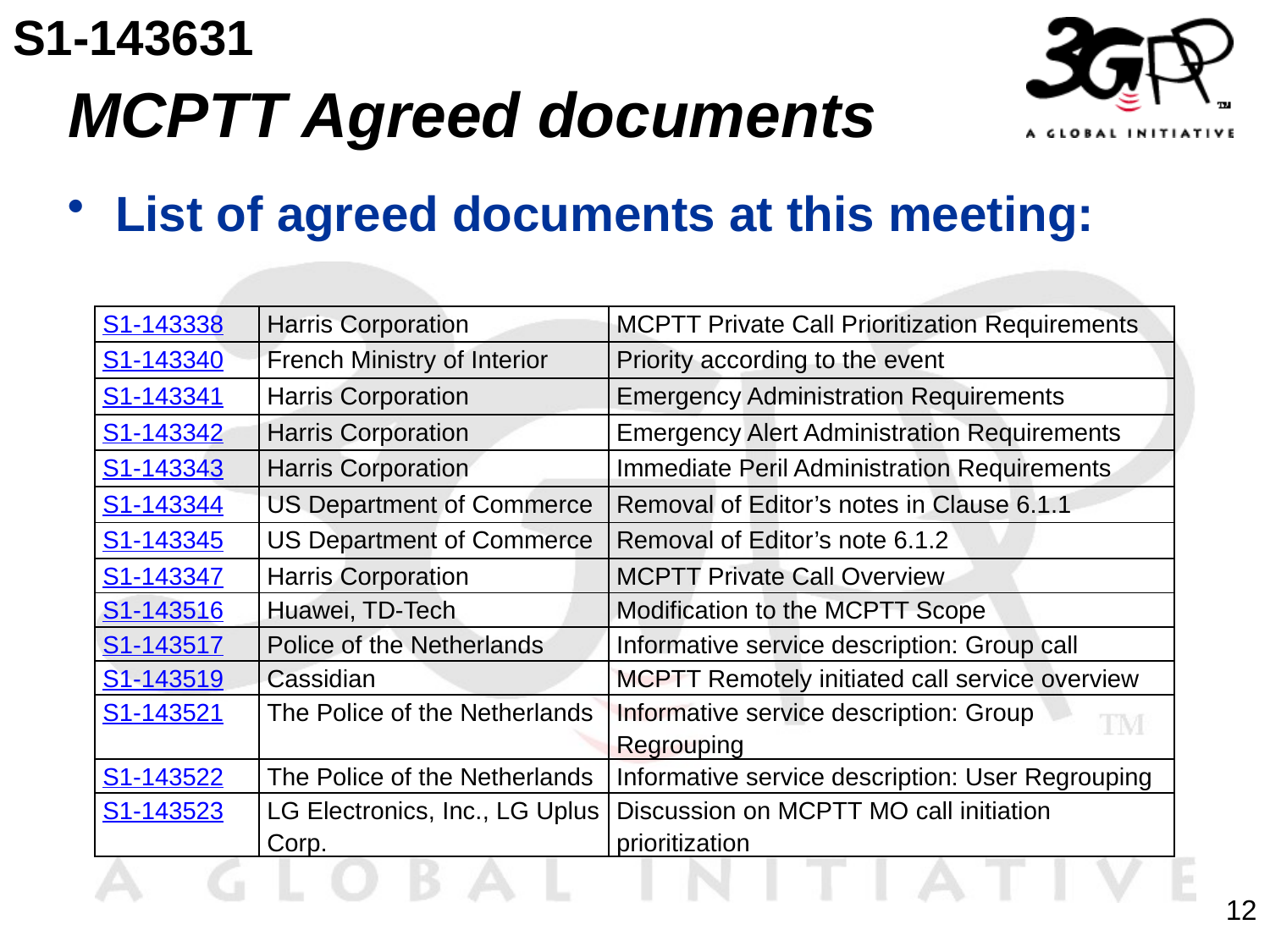

S1-143631
# MCPTT Agreed documents
List of agreed documents at this meeting:

| S1-143338 | Harris Corporation | MCPTT Private Call Prioritization Requirements |
| --- | --- | --- |
| S1-143340 | French Ministry of Interior | Priority according to the event |
| S1-143341 | Harris Corporation | Emergency Administration Requirements |
| S1-143342 | Harris Corporation | Emergency Alert Administration Requirements |
| S1-143343 | Harris Corporation | Immediate Peril Administration Requirements |
| S1-143344 | US Department of Commerce | Removal of Editor’s notes in Clause 6.1.1 |
| S1-143345 | US Department of Commerce | Removal of Editor’s note 6.1.2 |
| S1-143347 | Harris Corporation | MCPTT Private Call Overview |
| S1-143516 | Huawei, TD-Tech | Modification to the MCPTT Scope |
| S1-143517 | Police of the Netherlands | Informative service description: Group call |
| S1-143519 | Cassidian | MCPTT Remotely initiated call service overview |
| S1-143521 | The Police of the Netherlands | Informative service description: Group Regrouping |
| S1-143522 | The Police of the Netherlands | Informative service description: User Regrouping |
| S1-143523 | LG Electronics, Inc., LG Uplus Corp. | Discussion on MCPTT MO call initiation prioritization |
12